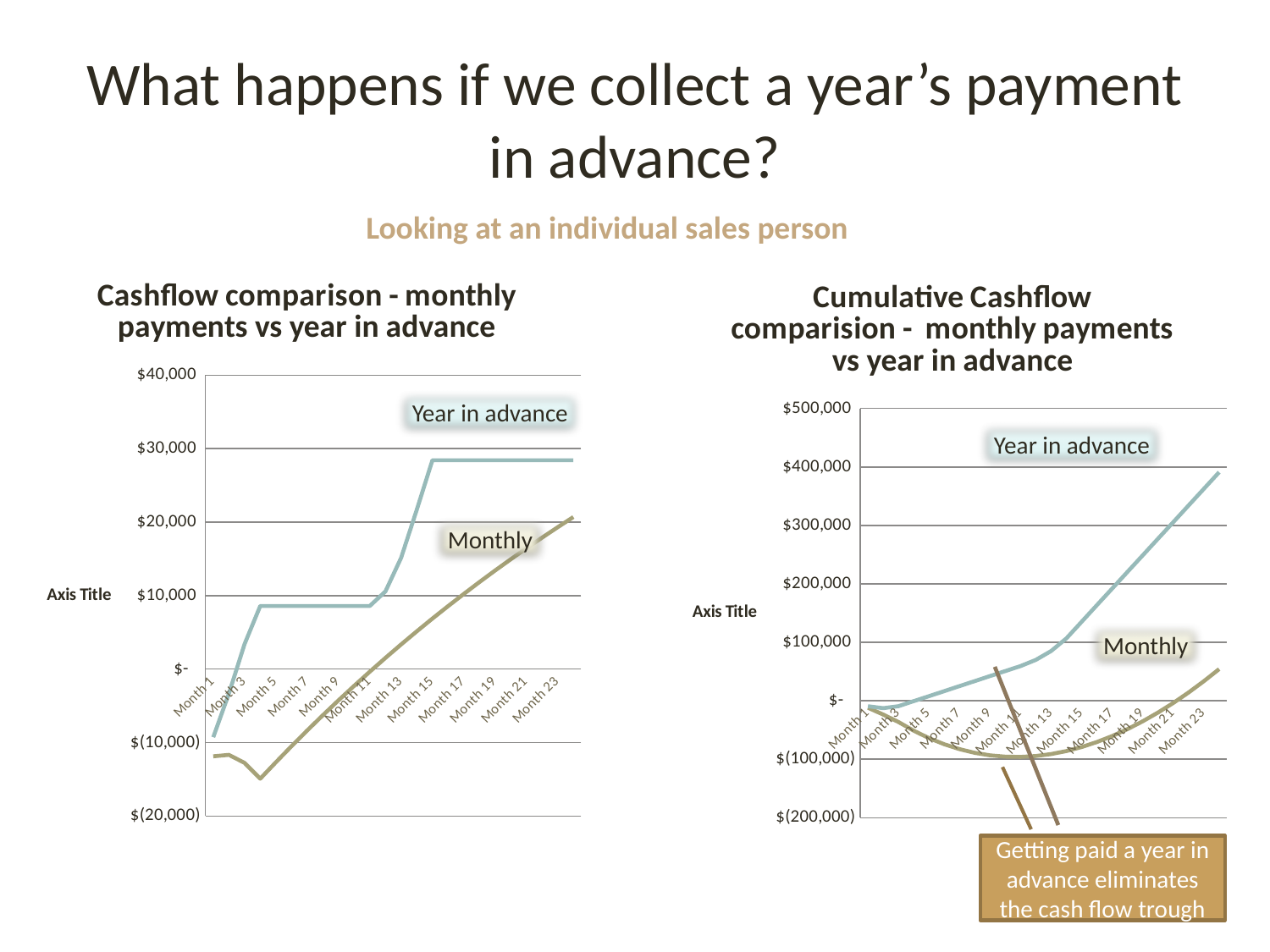

# What happens if we collect a year’s payment in advance?
Looking at an individual sales person

### Chart: Cashflow comparison - monthly payments vs year in advance

| Category | Net profit | Net Cash Flows |
|---|---|---|
| Month 1 | -11864.110243055555 | -9266.888020833332 |
| Month 2 | -11671.35546875 | -3330.73046875 |
| Month 3 | -12760.653645833334 | 3396.872395833332 |
| Month 4 | -14912.190321180553 | 8581.119791666668 |
| Month 5 | -12672.079790581596 | 8581.119791666668 |
| Month 6 | -10487.972023247612 | 8581.119791666668 |
| Month 7 | -8358.466950096976 | 8581.119791666668 |
| Month 8 | -6282.199503775108 | 8581.119791666668 |
| Month 9 | -4257.838743611286 | 8581.119791666668 |
| Month 10 | -2284.087002451557 | 8581.119791666668 |
| Month 11 | -359.6790548208264 | 8581.119791666668 |
| Month 12 | 1516.6186941191372 | 10564.453125 |
| Month 13 | 3346.008999335605 | 15126.119791666672 |
| Month 14 | 5129.664546921656 | 21671.11979166667 |
| Month 15 | 6868.728705818059 | 28414.453125 |
| Month 16 | 8564.316260742053 | 28414.453125 |
| Month 17 | 10217.514126792947 | 28414.453125 |
| Month 18 | 11829.382046192572 | 28414.453125 |
| Month 19 | 13400.953267607205 | 28414.453125 |
| Month 20 | 14933.235208486469 | 28414.453125 |
| Month 21 | 16427.210100843753 | 28414.453125 |
| Month 22 | 17883.835620892103 | 28414.453125 |
| Month 23 | 19304.045502939247 | 28414.453125 |
| Month 24 | 20688.75013793521 | 28414.453125 |

### Chart: Cumulative Cashflow comparision -  monthly payments vs year in advance

| Category | Cumulative Net Profit | Cumulative Net Cash Flows |
|---|---|---|
| Month 1 | -11864.110243055555 | -9266.888020833332 |
| Month 2 | -23535.465711805555 | -12597.618489583328 |
| Month 3 | -36296.11935763888 | -9200.746093749989 |
| Month 4 | -51208.30967881944 | -619.6263020833139 |
| Month 5 | -63880.38946940103 | 7961.493489583343 |
| Month 6 | -74368.36149264863 | 16542.613281250015 |
| Month 7 | -82726.82844274561 | 25123.733072916686 |
| Month 8 | -89009.0279465207 | 33704.85286458337 |
| Month 9 | -93266.86669013198 | 42285.97265625003 |
| Month 10 | -95550.95369258353 | 50867.092447916715 |
| Month 11 | -95910.63274740435 | 59448.2122395834 |
| Month 12 | -94394.01405328521 | 70012.66536458343 |
| Month 13 | -91048.0050539496 | 85138.78515625009 |
| Month 14 | -85918.34050702793 | 106809.9049479168 |
| Month 15 | -79049.61180120989 | 135224.35807291674 |
| Month 16 | -70485.29554046787 | 163638.8111979168 |
| Month 17 | -60267.78141367494 | 192053.2643229168 |
| Month 18 | -48438.3993674824 | 220467.7174479168 |
| Month 19 | -35037.446099875204 | 248882.17057291686 |
| Month 20 | -20104.210891388764 | 277296.6236979168 |
| Month 21 | -3677.0007905450184 | 305711.07682291686 |
| Month 22 | 14206.834830347041 | 334125.5299479169 |
| Month 23 | 33510.880333286244 | 362539.98307291686 |
| Month 24 | 54199.63047122146 | 390954.4361979168 |
Year in advance
Year in advance
Monthly
Monthly
Getting paid a year in advance eliminates the cash flow trough